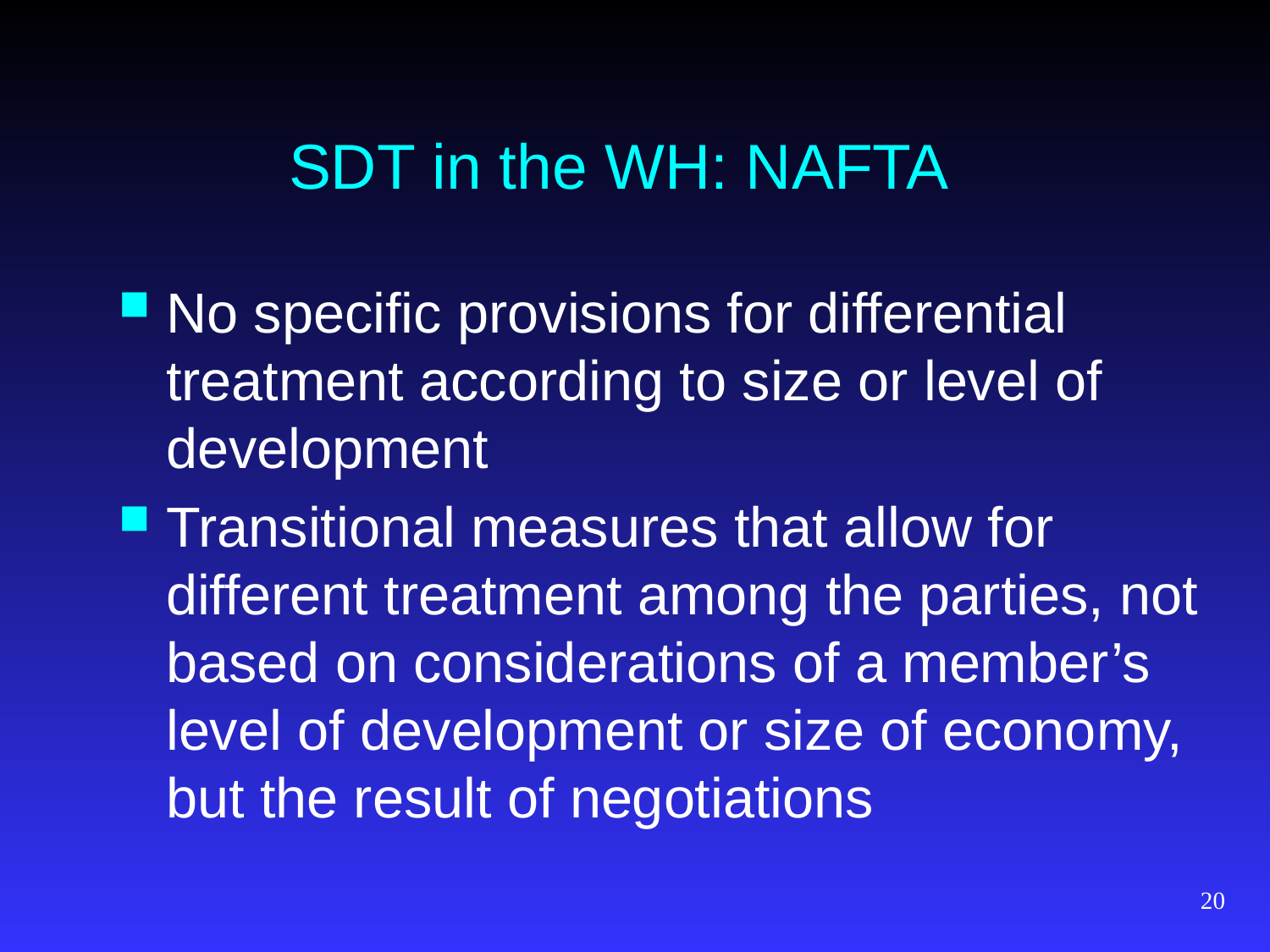

# SDT in the WH: NAFTA
No specific provisions for differential treatment according to size or level of development
Transitional measures that allow for different treatment among the parties, not based on considerations of a member’s level of development or size of economy, but the result of negotiations
20